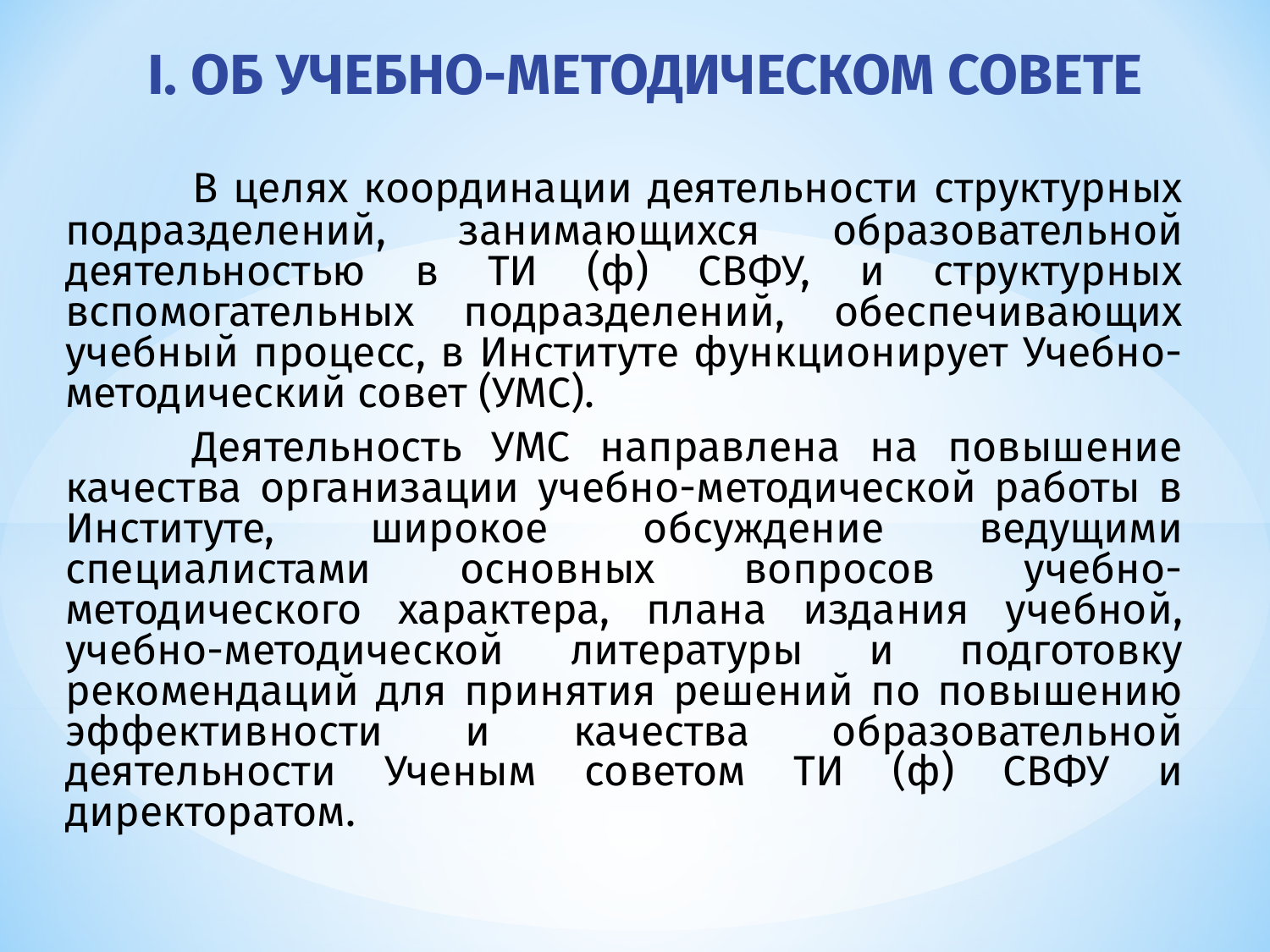

# I. ОБ УЧЕБНО-МЕТОДИЧЕСКОМ СОВЕТЕ
	В целях координации деятельности структурных подразделений, занимающихся образовательной деятельностью в ТИ (ф) СВФУ, и структурных вспомогательных подразделений, обеспечивающих учебный процесс, в Институте функционирует Учебно-методический совет (УМС).
	Деятельность УМС направлена на повышение качества организации учебно-методической работы в Институте, широкое обсуждение ведущими специалистами основных вопросов учебно-методического характера, плана издания учебной, учебно-методической литературы и подготовку рекомендаций для принятия решений по повышению эффективности и качества образовательной деятельности Ученым советом ТИ (ф) СВФУ и директоратом.